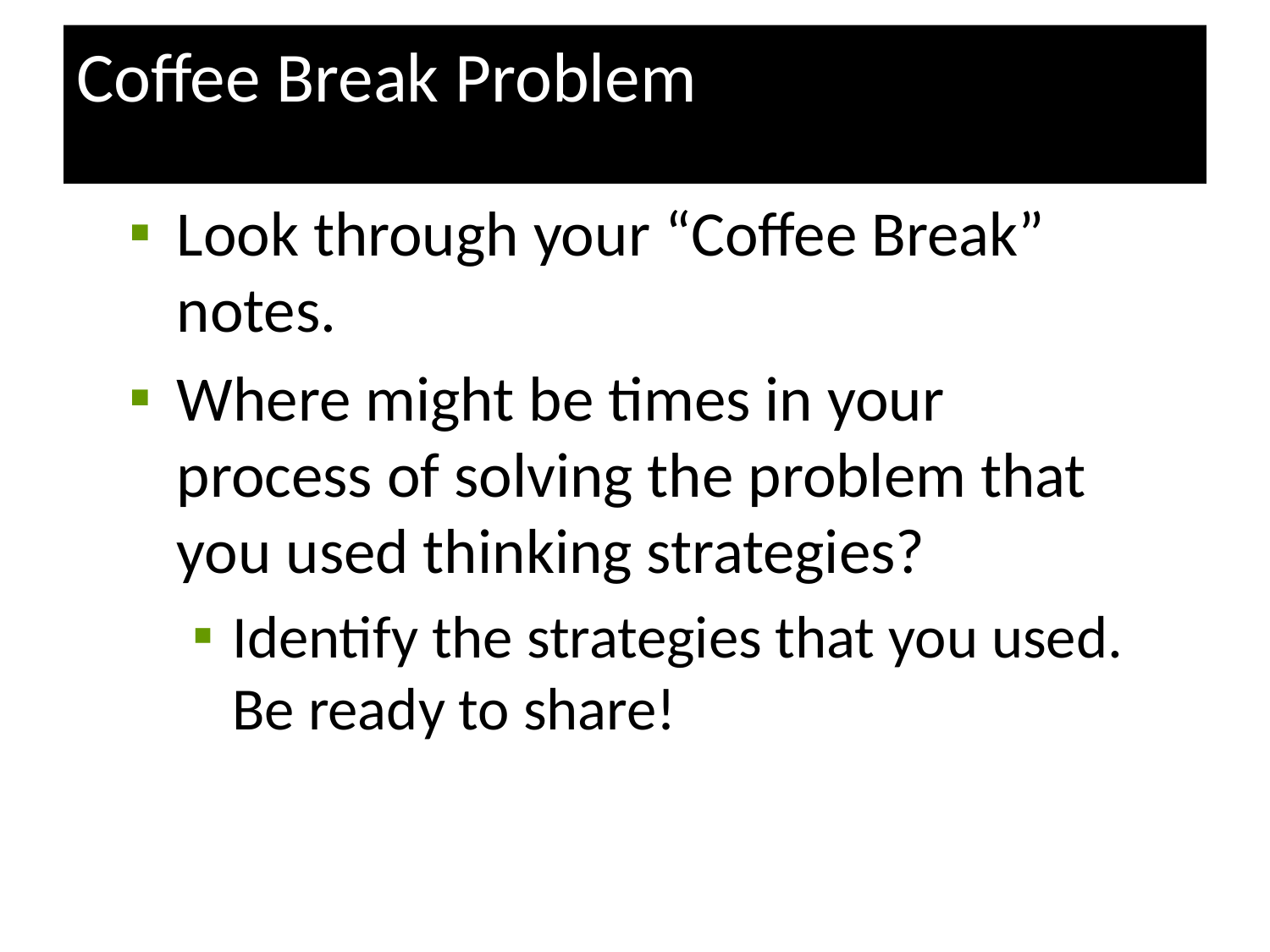

# Coffee Break Problem
Look through your “Coffee Break” notes.
Where might be times in your process of solving the problem that you used thinking strategies?
Identify the strategies that you used. Be ready to share!